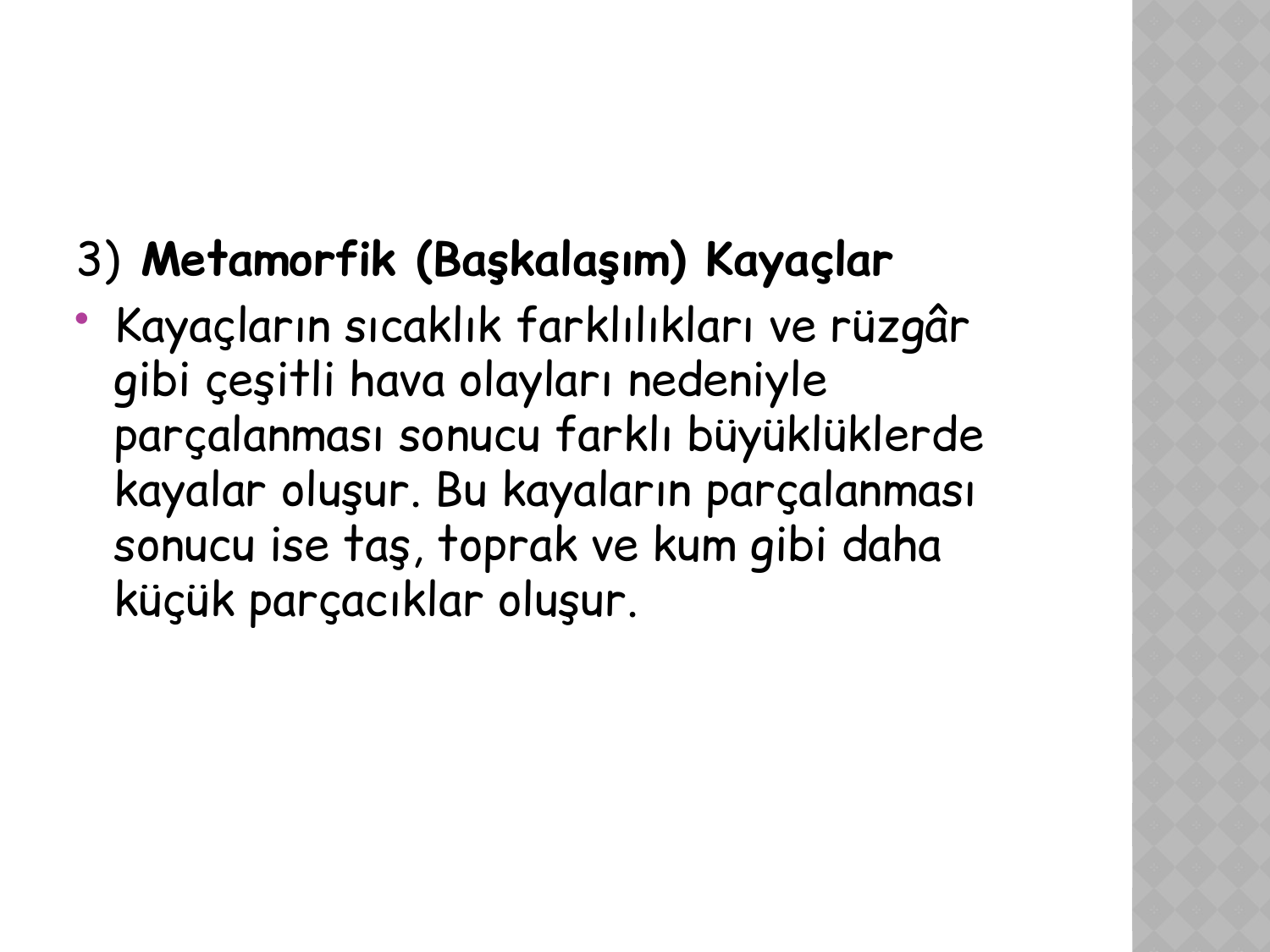

#
3) Metamorfik (Başkalaşım) Kayaçlar
Kayaçların sıcaklık farklılıkları ve rüzgâr gibi çeşitli hava olayları nedeniyle parçalanması sonucu farklı büyüklüklerde kayalar oluşur. Bu kayaların parçalanması sonucu ise taş, toprak ve kum gibi daha küçük parçacıklar oluşur.